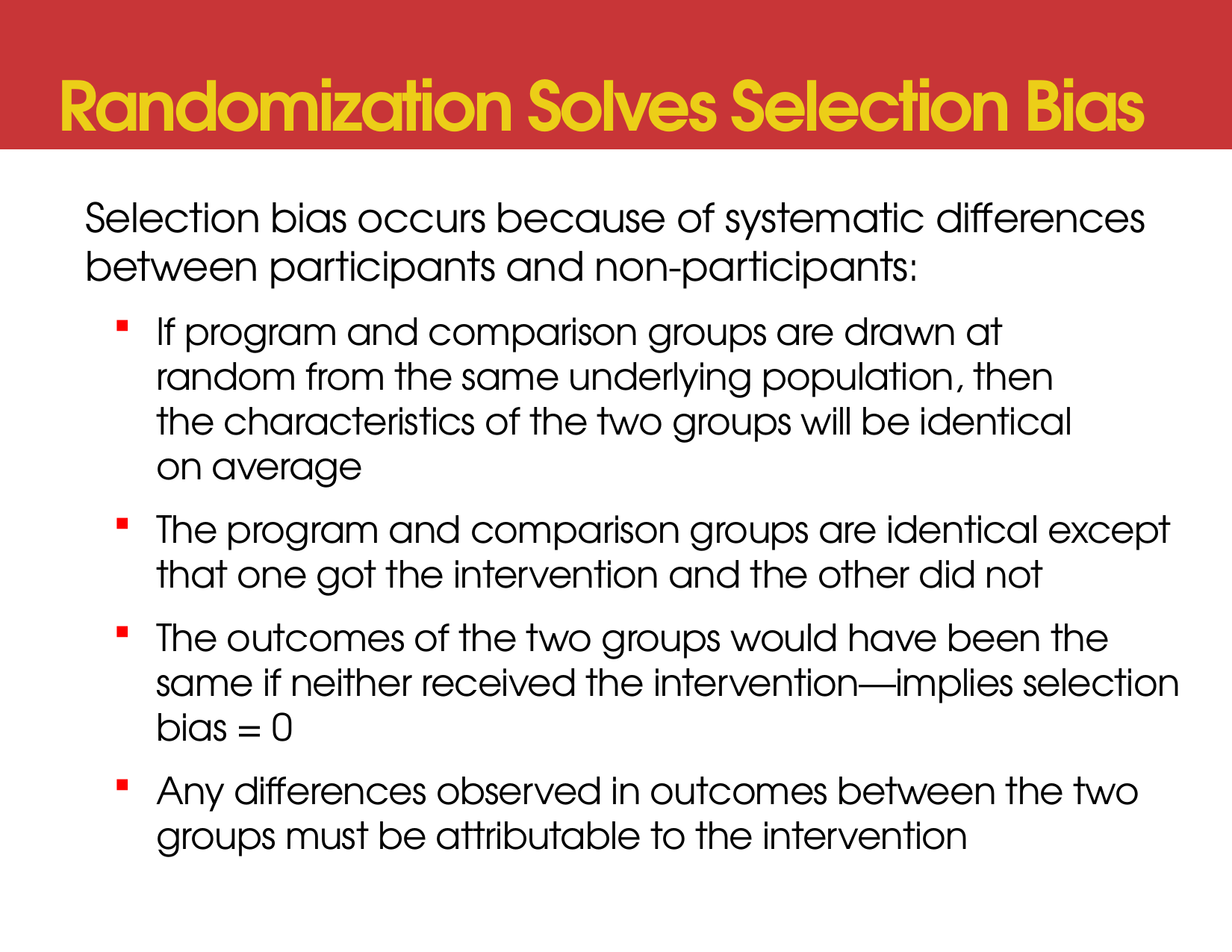

# Randomization Solves Selection Bias
Selection bias occurs because of systematic differences between participants and non-participants:
If program and comparison groups are drawn at
random from the same underlying population, then
the characteristics of the two groups will be identical
on average
The program and comparison groups are identical except that one got the intervention and the other did not
The outcomes of the two groups would have been the same if neither received the intervention—implies selection bias = 0
Any differences observed in outcomes between the two groups must be attributable to the intervention